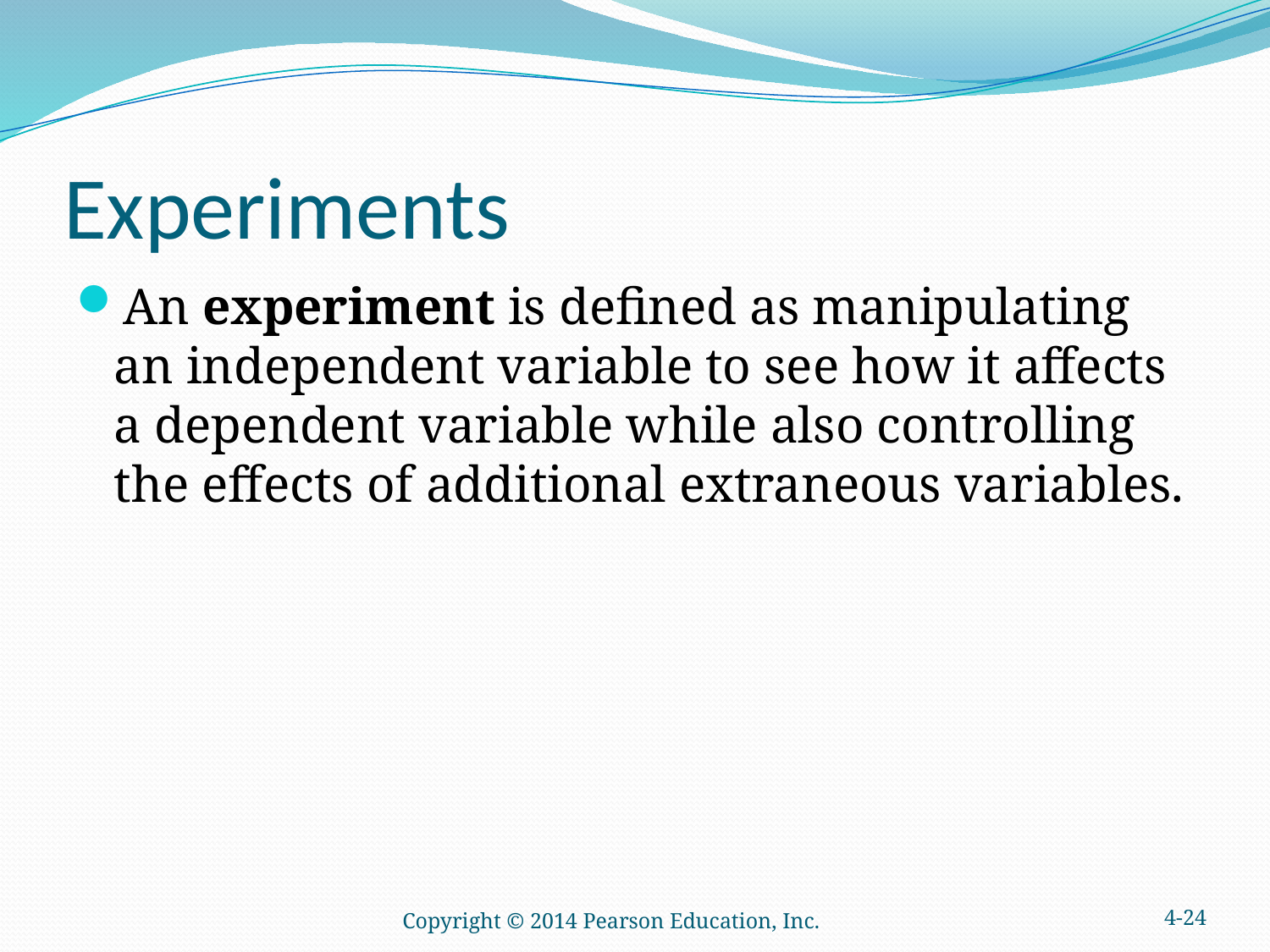

# Experiments
An experiment is defined as manipulating an independent variable to see how it affects a dependent variable while also controlling the effects of additional extraneous variables.

Copyright © 2014 Pearson Education, Inc.
4-24